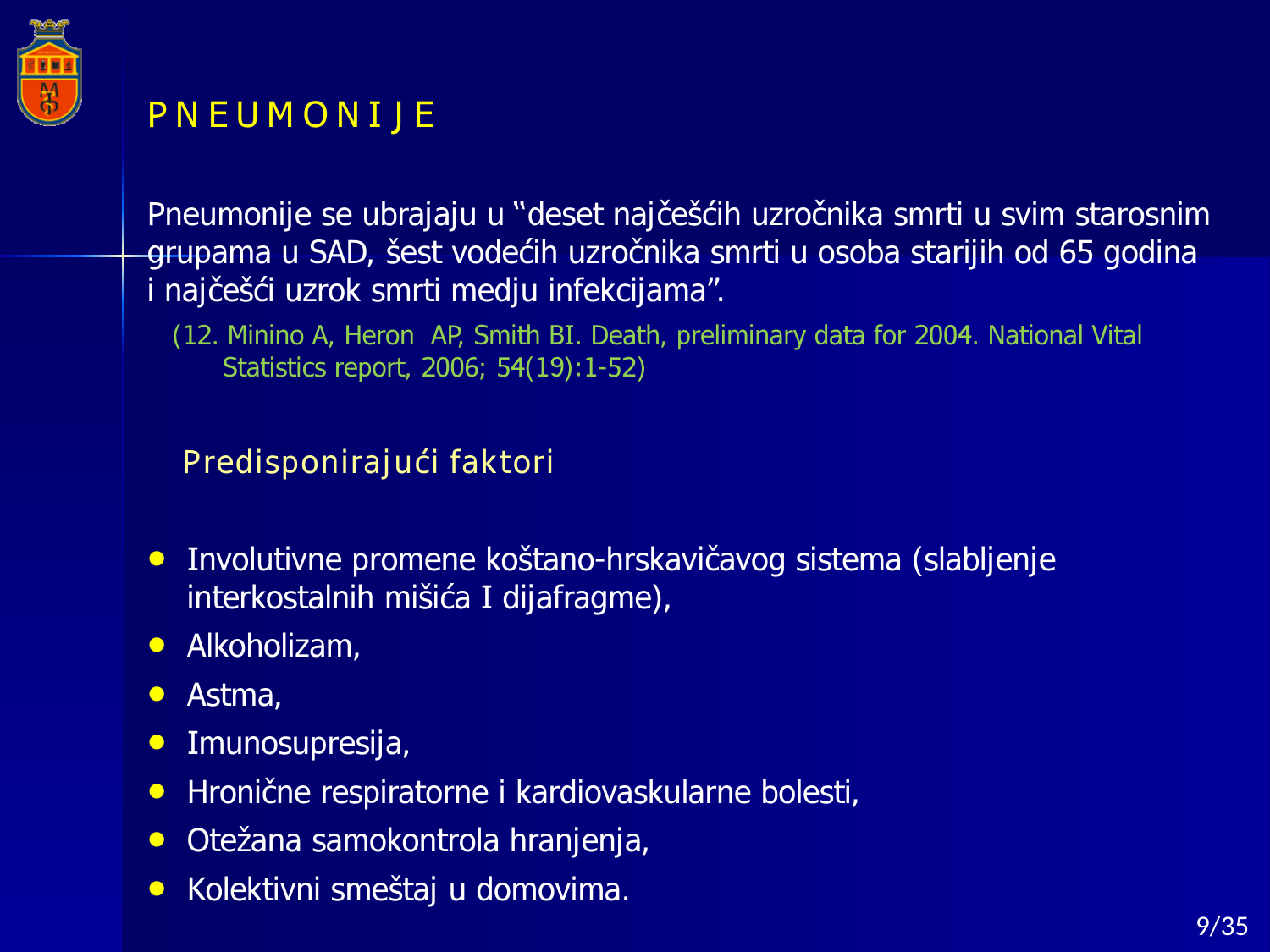

PNEUMONIJE

Pneumonije se ubrajaju u “deset najčešćih uzročnika smrti u svim starosnim grupama u SAD, šest vodećih uzročnika smrti u osoba starijih od 65 godina i najčešći uzrok smrti medju infekcijama”.
(12. Minino A, Heron  AP, Smith BI. Death, preliminary data for 2004. National Vital Statistics report, 2006; 54(19):1-52)

 Predisponirajući faktori

Involutivne promene koštano-hrskavičavog sistema (slabljenje interkostalnih mišića I dijafragme),
Alkoholizam,
Astma,
Imunosupresija,
Hronične respiratorne i kardiovaskularne bolesti,
Otežana samokontrola hranjenja,
Kolektivni smeštaj u domovima.
9/35